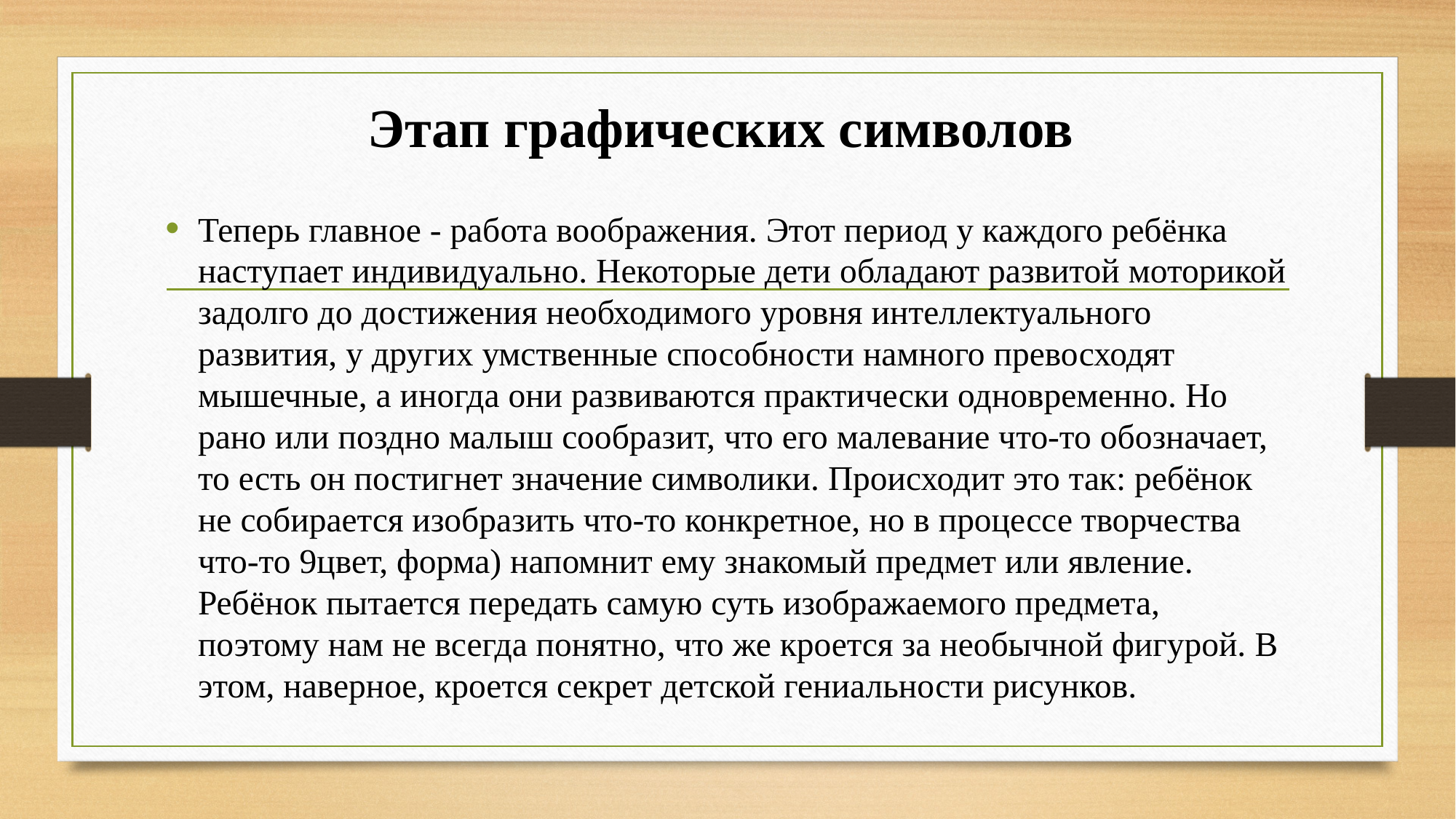

# Этап графических символов
Теперь главное - работа воображения. Этот период у каждого ребёнка наступает индивидуально. Некоторые дети обладают развитой моторикой задолго до достижения необходимого уровня интеллектуального развития, у других умственные способности намного превосходят мышечные, а иногда они развиваются практически одновременно. Но рано или поздно малыш сообразит, что его малевание что-то обозначает, то есть он постигнет значение символики. Происходит это так: ребёнок не собирается изобразить что-то конкретное, но в процессе творчества что-то 9цвет, форма) напомнит ему знакомый предмет или явление. Ребёнок пытается передать самую суть изображаемого предмета, поэтому нам не всегда понятно, что же кроется за необычной фигурой. В этом, наверное, кроется секрет детской гениальности рисунков.